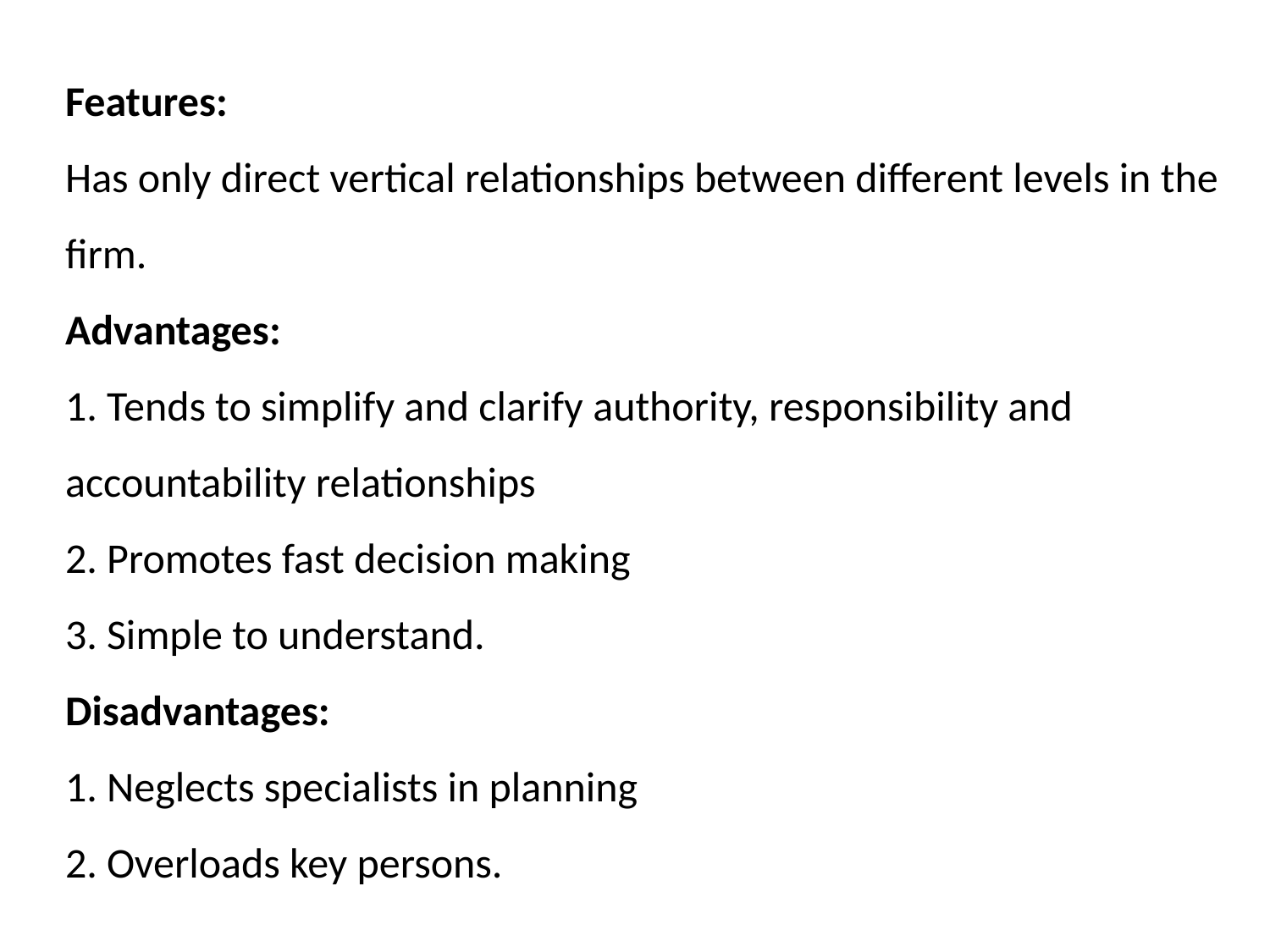

Features:
Has only direct vertical relationships between different levels in the firm.
Advantages:
1. Tends to simplify and clarify authority, responsibility and accountability relationships
2. Promotes fast decision making
3. Simple to understand.
Disadvantages:
1. Neglects specialists in planning
2. Overloads key persons.